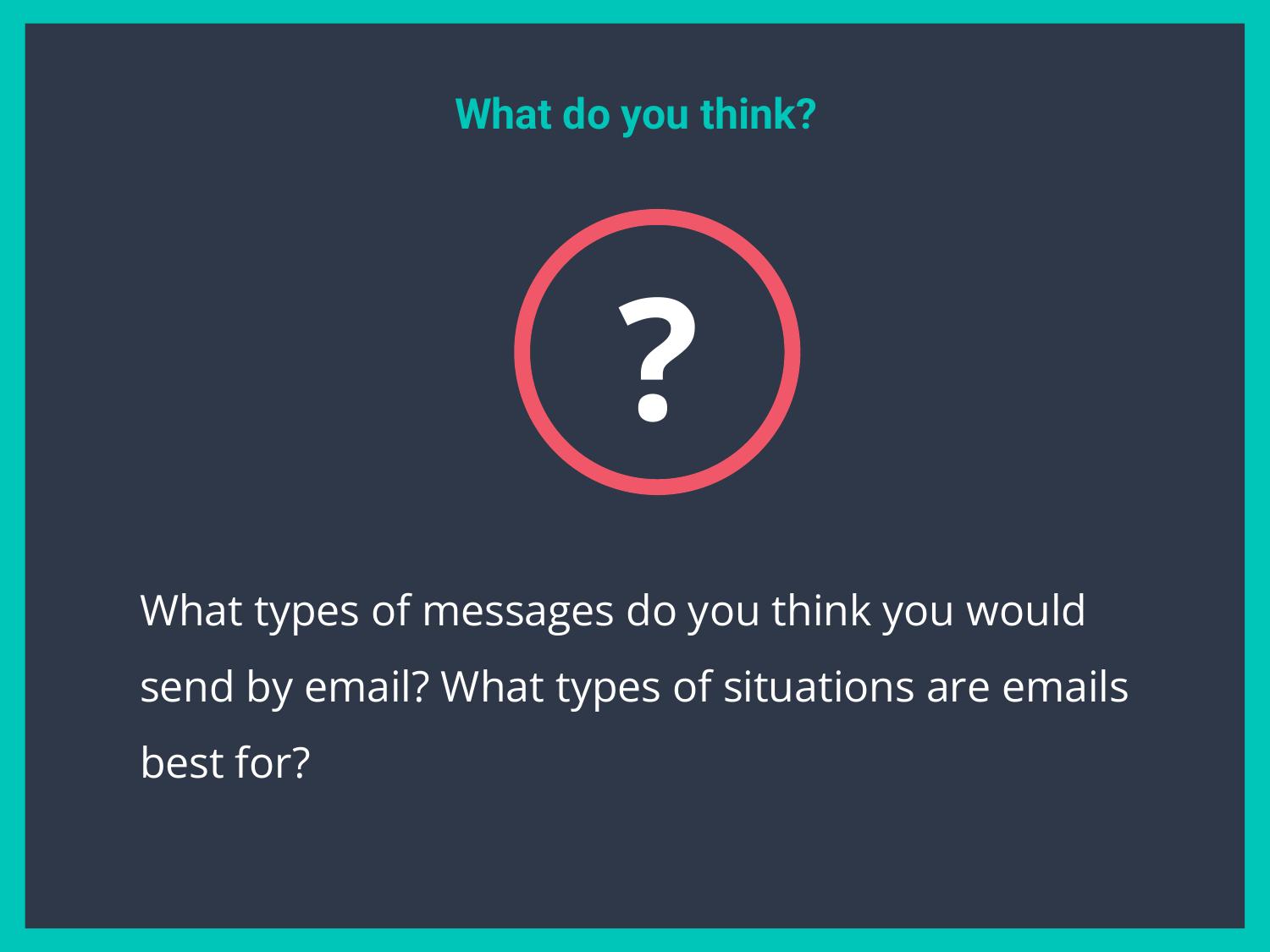

What do you think?

?
What types of messages do you think you would send by email? What types of situations are emails best for?